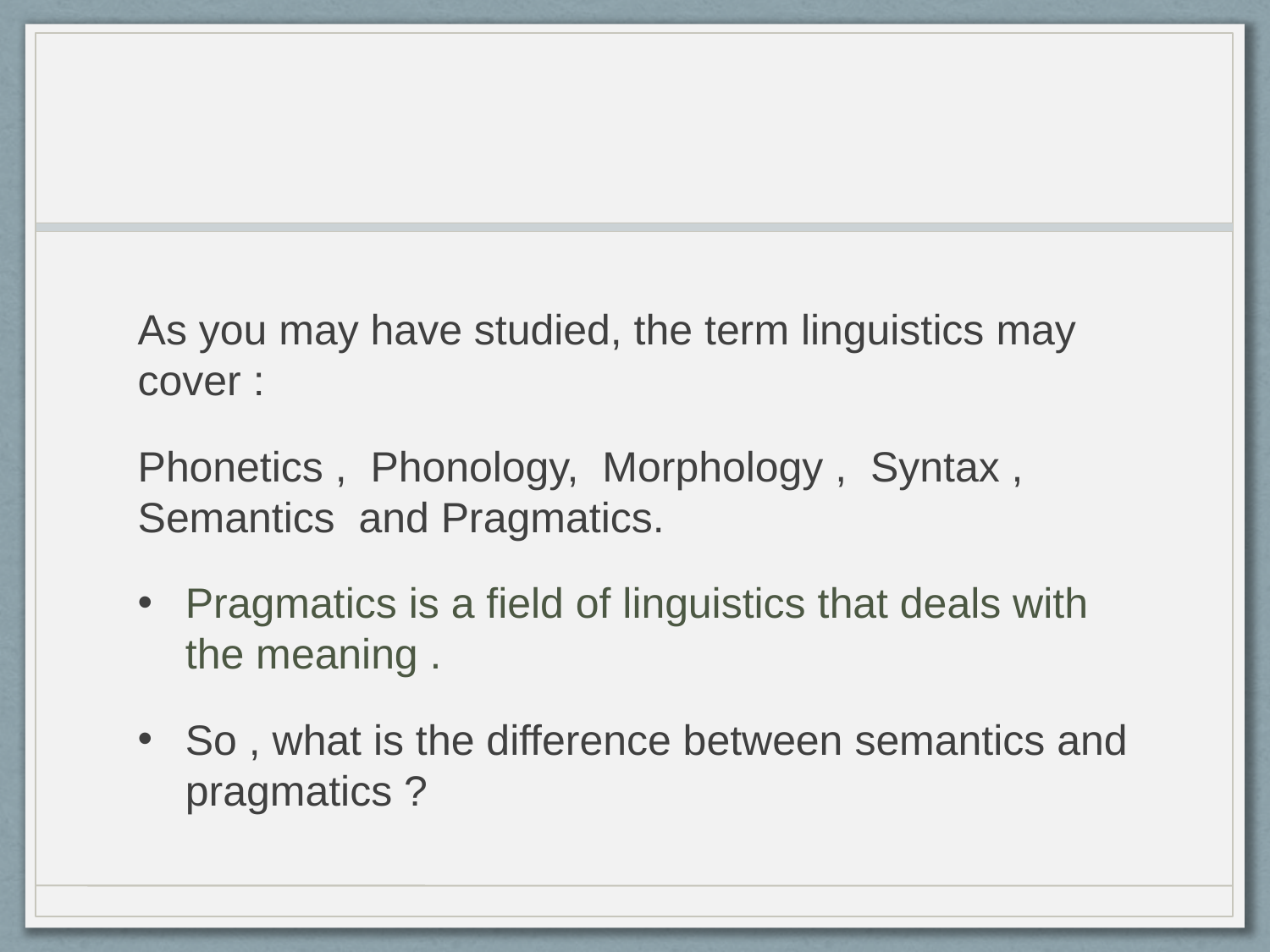

#
As you may have studied, the term linguistics may cover :
Phonetics ,  Phonology,  Morphology ,  Syntax ,  Semantics  and Pragmatics.
Pragmatics is a field of linguistics that deals with the meaning .
So , what is the difference between semantics and pragmatics ?